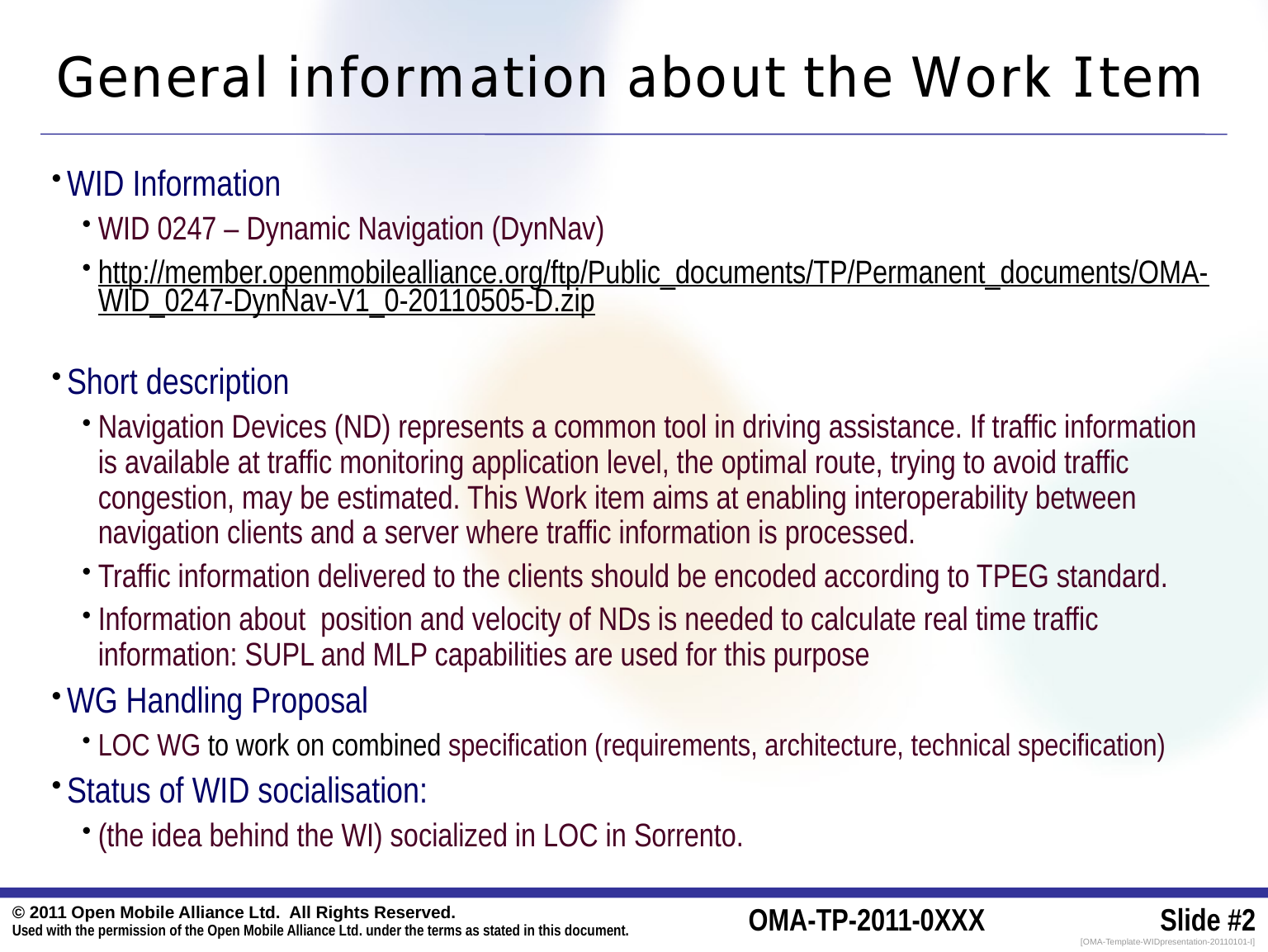

# General information about the Work Item
WID Information
WID 0247 – Dynamic Navigation (DynNav)
http://member.openmobilealliance.org/ftp/Public_documents/TP/Permanent_documents/OMA-WID_0247-DynNav-V1_0-20110505-D.zip
Short description
Navigation Devices (ND) represents a common tool in driving assistance. If traffic information is available at traffic monitoring application level, the optimal route, trying to avoid traffic congestion, may be estimated. This Work item aims at enabling interoperability between navigation clients and a server where traffic information is processed.
Traffic information delivered to the clients should be encoded according to TPEG standard.
Information about  position and velocity of NDs is needed to calculate real time traffic information: SUPL and MLP capabilities are used for this purpose
WG Handling Proposal
LOC WG to work on combined specification (requirements, architecture, technical specification)
Status of WID socialisation:
(the idea behind the WI) socialized in LOC in Sorrento.